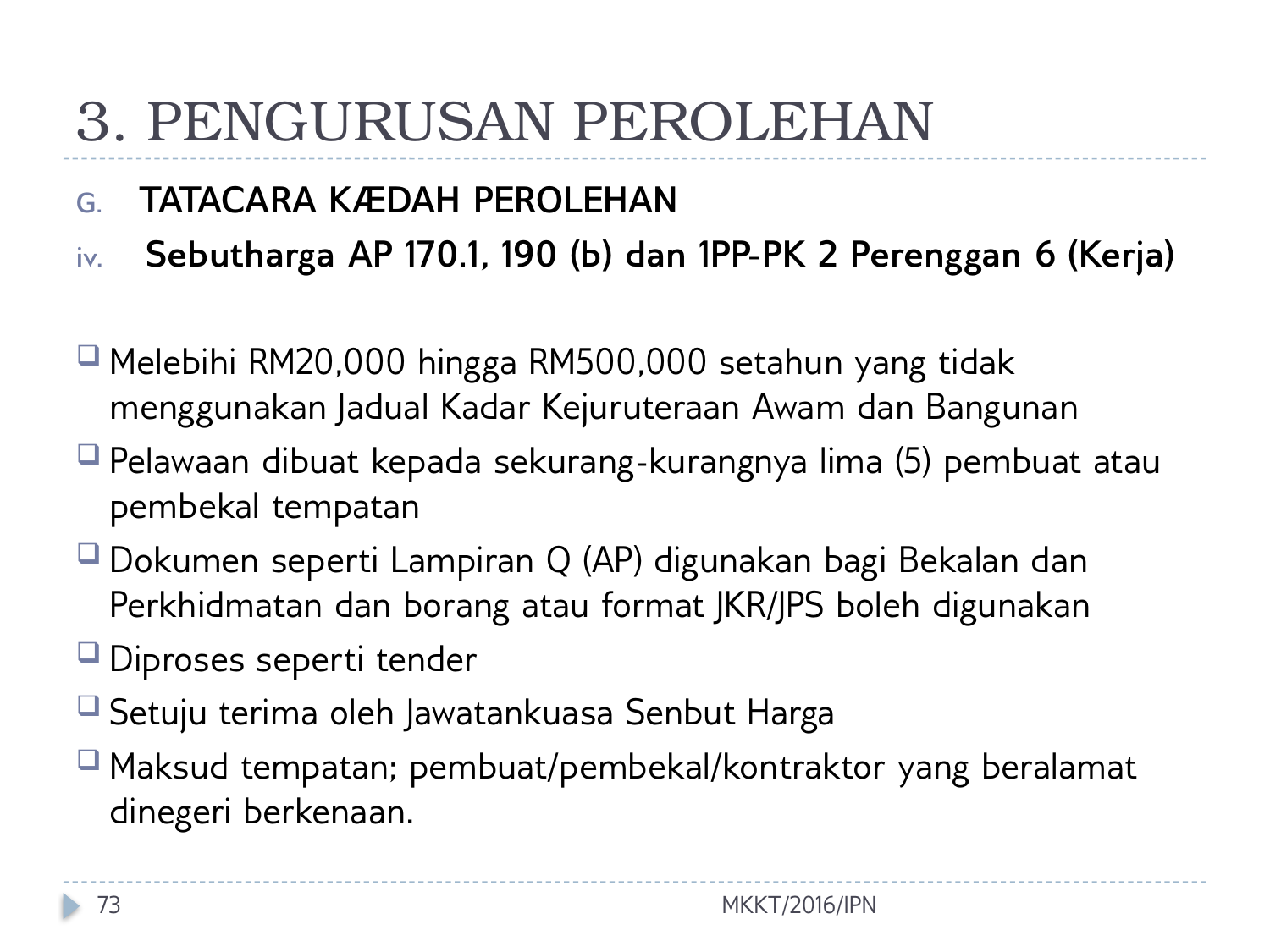

# 3. PENGURUSAN PEROLEHAN
TATACARA KAEDAH PEROLEHAN
Sebutharga AP 170.1, 190 (b) dan 1PP-PK 2 Perenggan 6 (Kerja)

Melebihi RM20,000 hingga RM500,000 setahun yang tidak menggunakan Jadual Kadar Kejuruteraan Awam dan Bangunan
Pelawaan dibuat kepada sekurang-kurangnya lima (5) pembuat atau pembekal tempatan
Dokumen seperti Lampiran Q (AP) digunakan bagi Bekalan dan Perkhidmatan dan borang atau format JKR/JPS boleh digunakan
Diproses seperti tender
Setuju terima oleh Jawatankuasa Senbut Harga
Maksud tempatan; pembuat/pembekal/kontraktor yang beralamat dinegeri berkenaan.
73
MKKT/2016/IPN